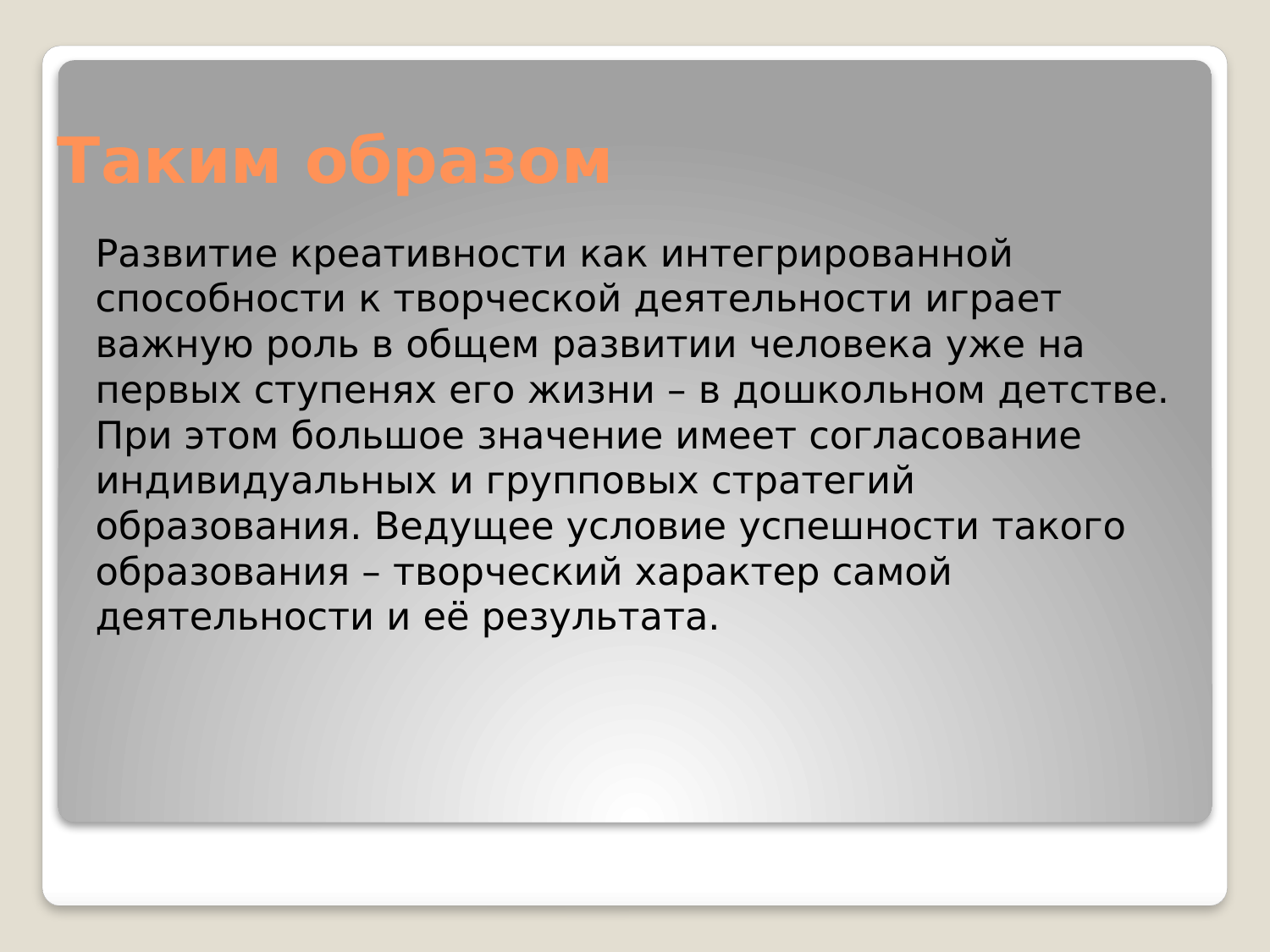

# Таким образом
Развитие креативности как интегрированной способности к творческой деятельности играет важную роль в общем развитии человека уже на первых ступенях его жизни – в дошкольном детстве. При этом большое значение имеет согласование индивидуальных и групповых стратегий образования. Ведущее условие успешности такого образования – творческий характер самой деятельности и её результата.